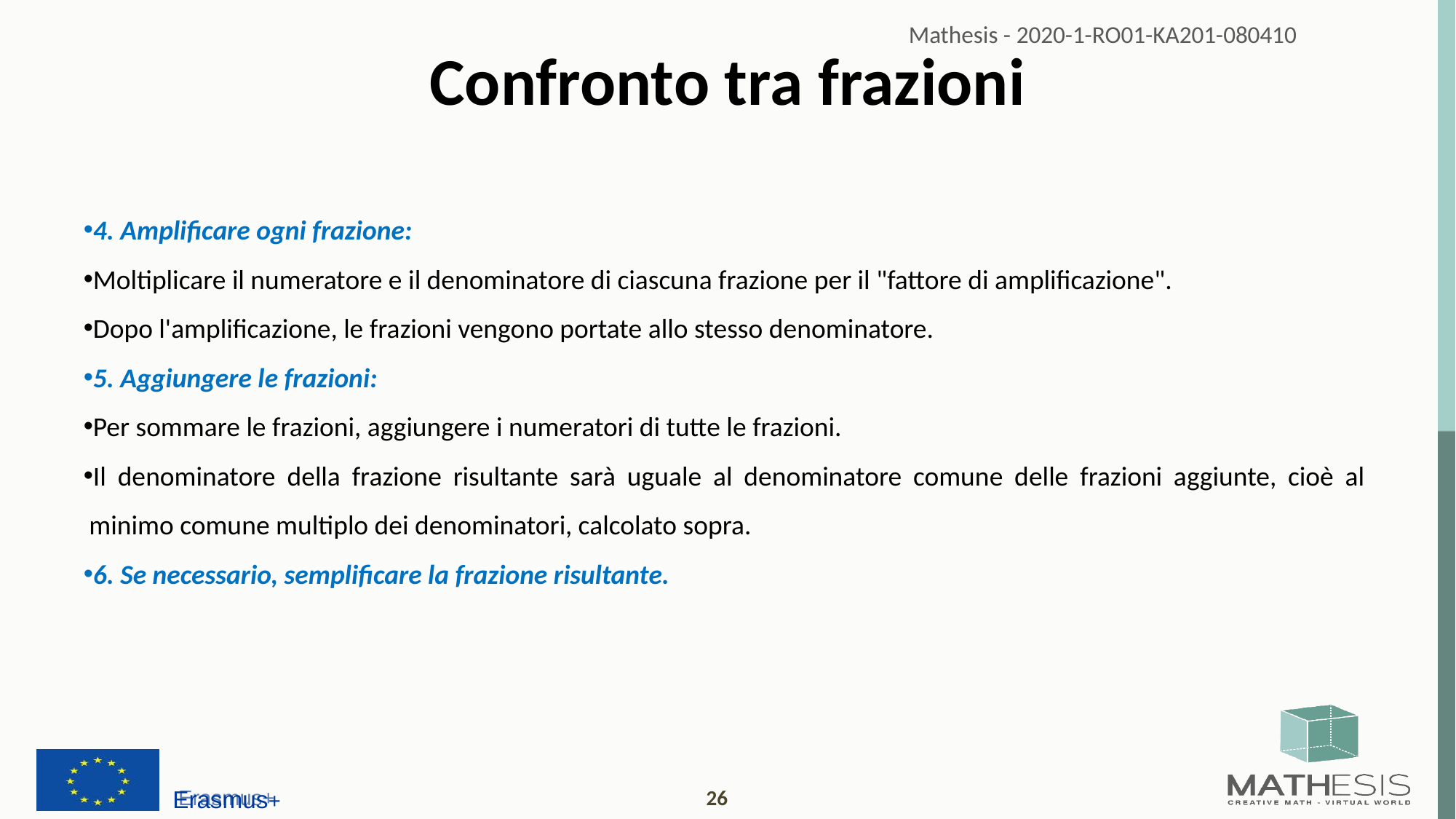

# Confronto tra frazioni
4. Amplificare ogni frazione:
Moltiplicare il numeratore e il denominatore di ciascuna frazione per il "fattore di amplificazione".
Dopo l'amplificazione, le frazioni vengono portate allo stesso denominatore.
5. Aggiungere le frazioni:
Per sommare le frazioni, aggiungere i numeratori di tutte le frazioni.
Il denominatore della frazione risultante sarà uguale al denominatore comune delle frazioni aggiunte, cioè al minimo comune multiplo dei denominatori, calcolato sopra.
6. Se necessario, semplificare la frazione risultante.